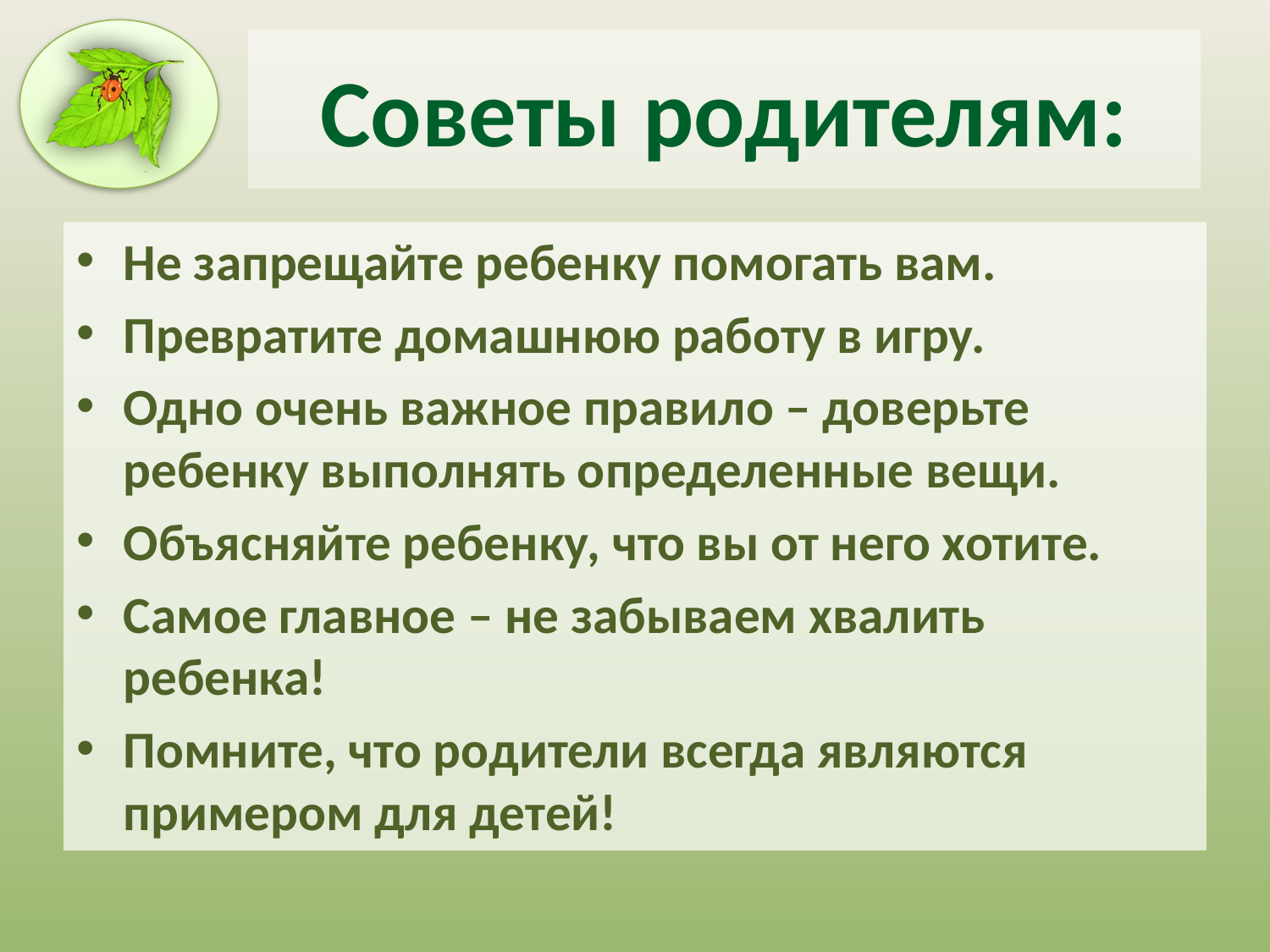

# Советы родителям:
Не запрещайте ребенку помогать вам.
Превратите домашнюю работу в игру.
Одно очень важное правило – доверьте ребенку выполнять определенные вещи.
Объясняйте ребенку, что вы от него хотите.
Самое главное – не забываем хвалить ребенка!
Помните, что родители всегда являются примером для детей!